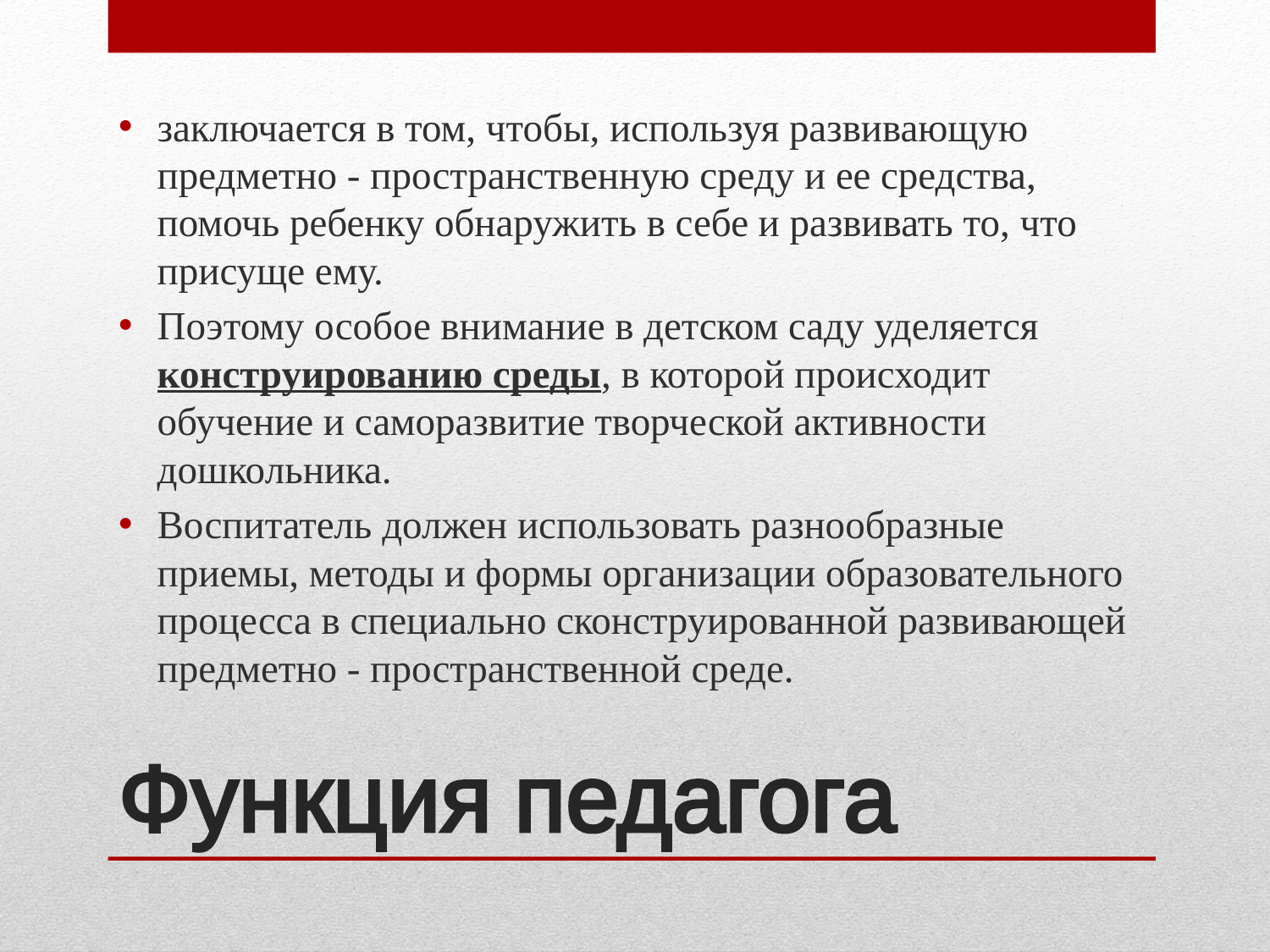

заключается в том, чтобы, используя развивающую предметно - пространственную среду и ее средства, помочь ребенку обнаружить в себе и развивать то, что присуще ему.
Поэтому особое внимание в детском саду уделяется конструированию среды, в которой происходит обучение и саморазвитие творческой активности дошкольника.
Воспитатель должен использовать разнообразные приемы, методы и формы организации образовательного процесса в специально сконструированной развивающей предметно - пространственной среде.

# Функция педагога